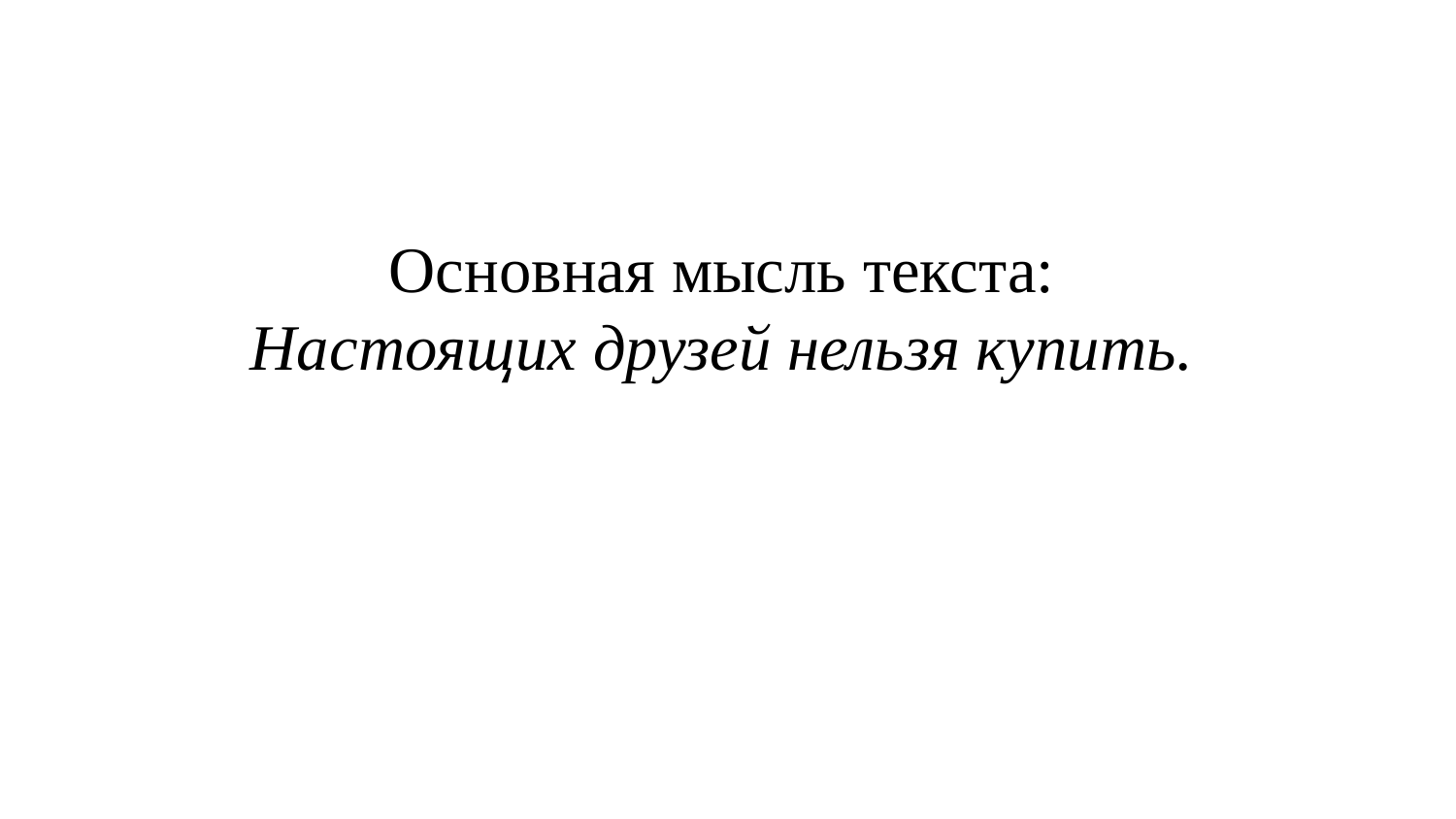

Основная мысль текста:
Настоящих друзей нельзя купить.